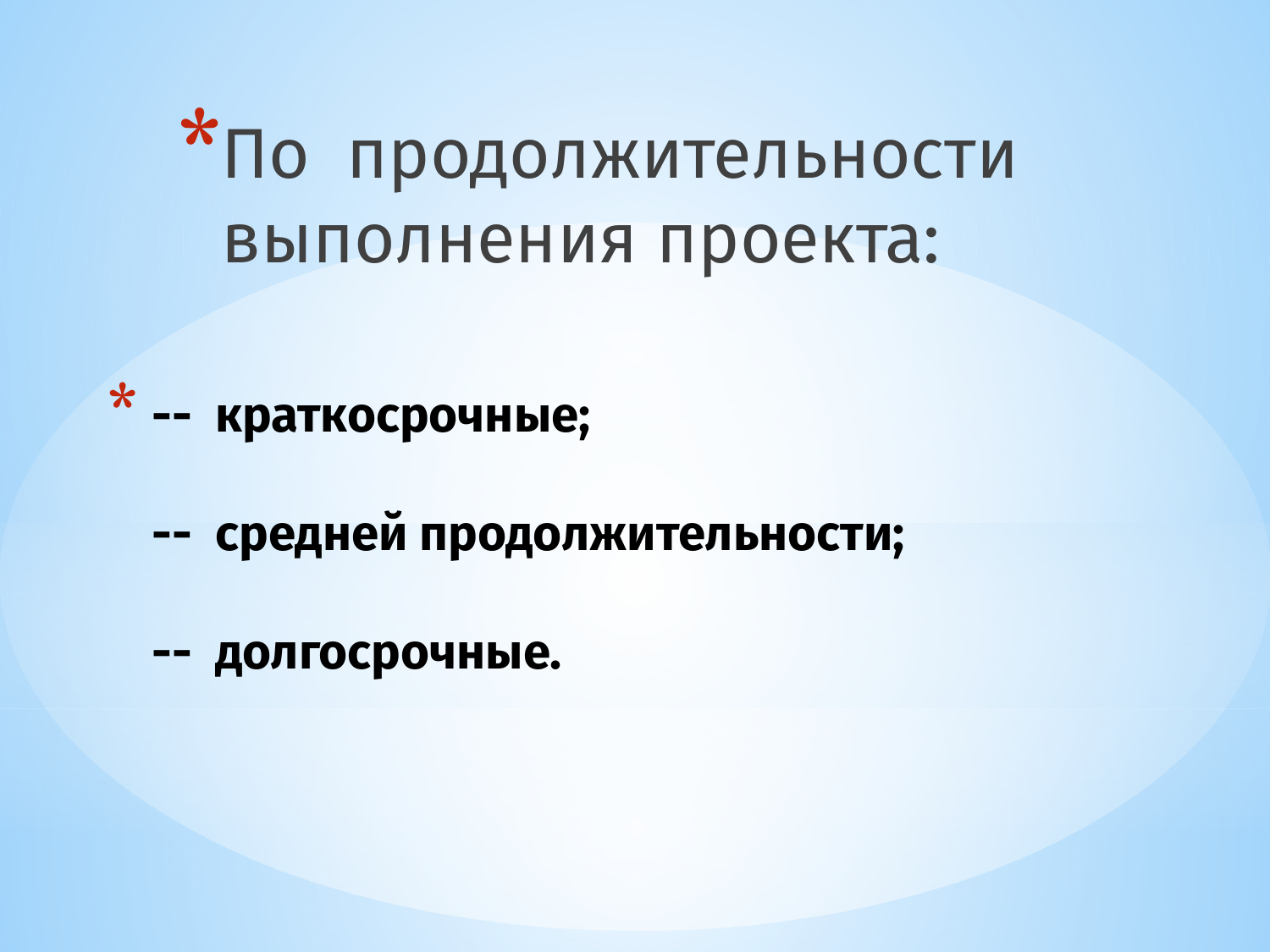

По  продолжительности  выполнения проекта:
# --  краткосрочные; --  средней продолжительности; --  долгосрочные.